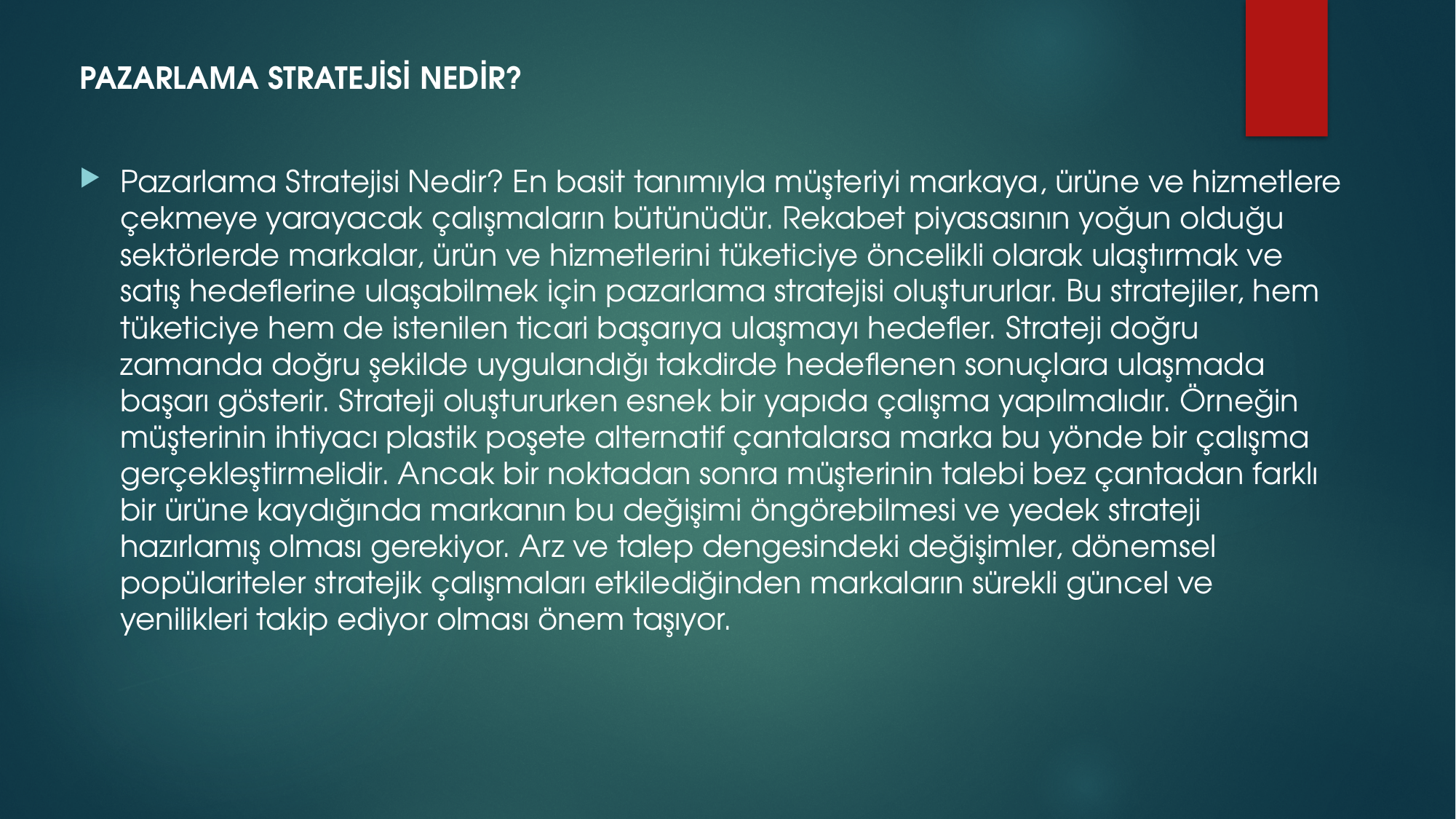

PAZARLAMA STRATEJİSİ NEDİR?

Pazarlama Stratejisi Nedir? En basit tanımıyla müşteriyi markaya, ürüne ve hizmetlere çekmeye yarayacak çalışmaların bütünüdür. Rekabet piyasasının yoğun olduğu sektörlerde markalar, ürün ve hizmetlerini tüketiciye öncelikli olarak ulaştırmak ve satış hedeflerine ulaşabilmek için pazarlama stratejisi oluştururlar. Bu stratejiler, hem tüketiciye hem de istenilen ticari başarıya ulaşmayı hedefler. Strateji doğru zamanda doğru şekilde uygulandığı takdirde hedeflenen sonuçlara ulaşmada başarı gösterir. Strateji oluştururken esnek bir yapıda çalışma yapılmalıdır. Örneğin müşterinin ihtiyacı plastik poşete alternatif çantalarsa marka bu yönde bir çalışma gerçekleştirmelidir. Ancak bir noktadan sonra müşterinin talebi bez çantadan farklı bir ürüne kaydığında markanın bu değişimi öngörebilmesi ve yedek strateji hazırlamış olması gerekiyor. Arz ve talep dengesindeki değişimler, dönemsel popülariteler stratejik çalışmaları etkilediğinden markaların sürekli güncel ve yenilikleri takip ediyor olması önem taşıyor.